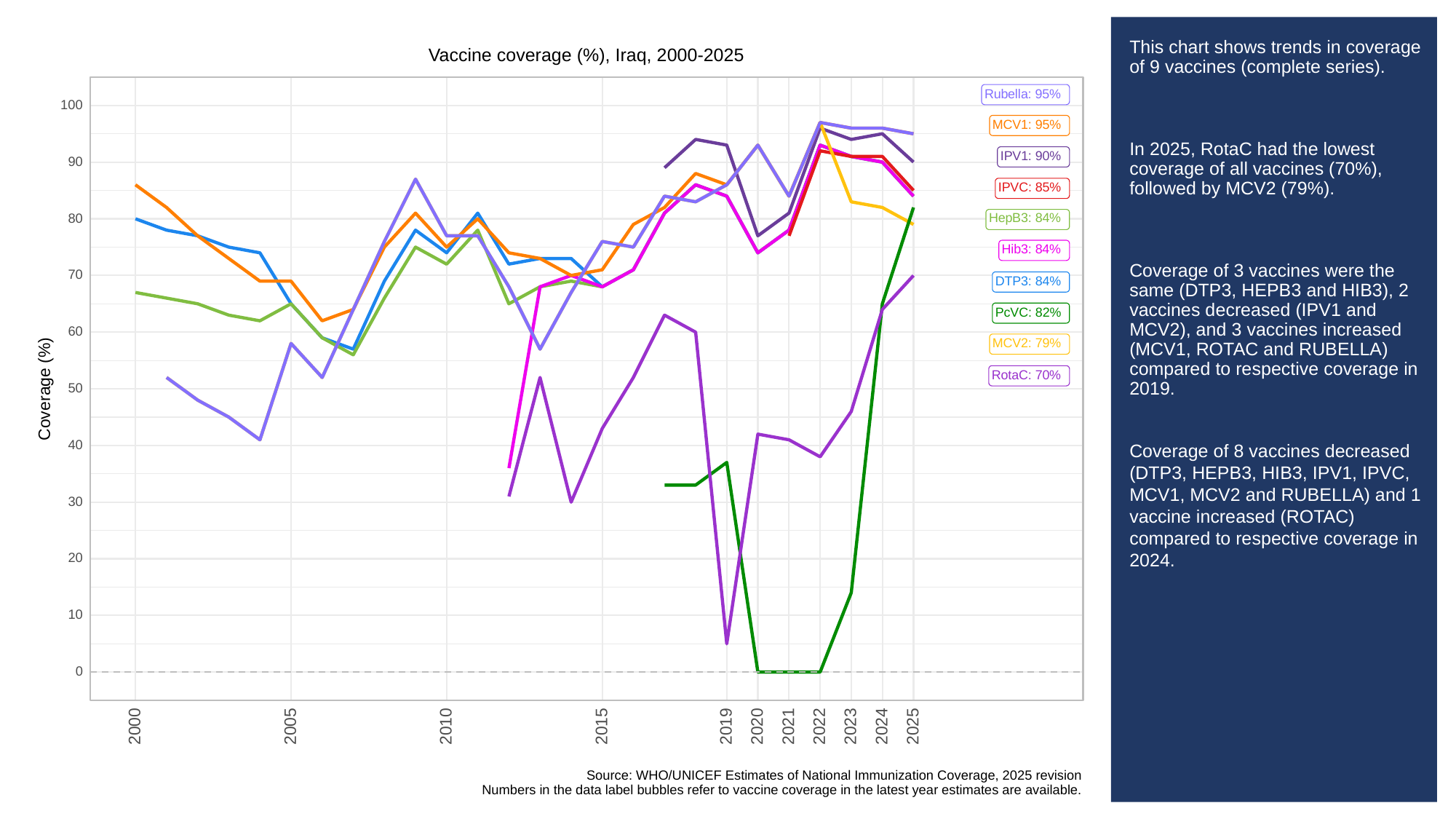

# This chart shows trends in coverage of 9 vaccines (complete series).

In 2025, RotaC had the lowest coverage of all vaccines (70%), followed by MCV2 (79%).

Coverage of 3 vaccines were the same (DTP3, HEPB3 and HIB3), 2 vaccines decreased (IPV1 and MCV2), and 3 vaccines increased (MCV1, ROTAC and RUBELLA) compared to respective coverage in 2019.

Coverage of 8 vaccines decreased (DTP3, HEPB3, HIB3, IPV1, IPVC, MCV1, MCV2 and RUBELLA) and 1 vaccine increased (ROTAC) compared to respective coverage in 2024.

Vaccine coverage (%), Iraq, 2000-2025

Rubella: 95%

100

MCV1: 95%

IPV1: 90%

90

IPVC: 85%

HepB3: 84%
80

Hib3: 84%

70

DTP3: 84%

PcVC: 82%
60

MCV2: 79%

RotaC: 70%
Coverage (%)
50

40

30

20

10

0

2023
2000
2005
2010
2015
2019
2020
2021
2022
2024
2025
Source: WHO/UNICEF Estimates of National Immunization Coverage, 2025 revision
Numbers in the data label bubbles refer to vaccine coverage in the latest year estimates are available.